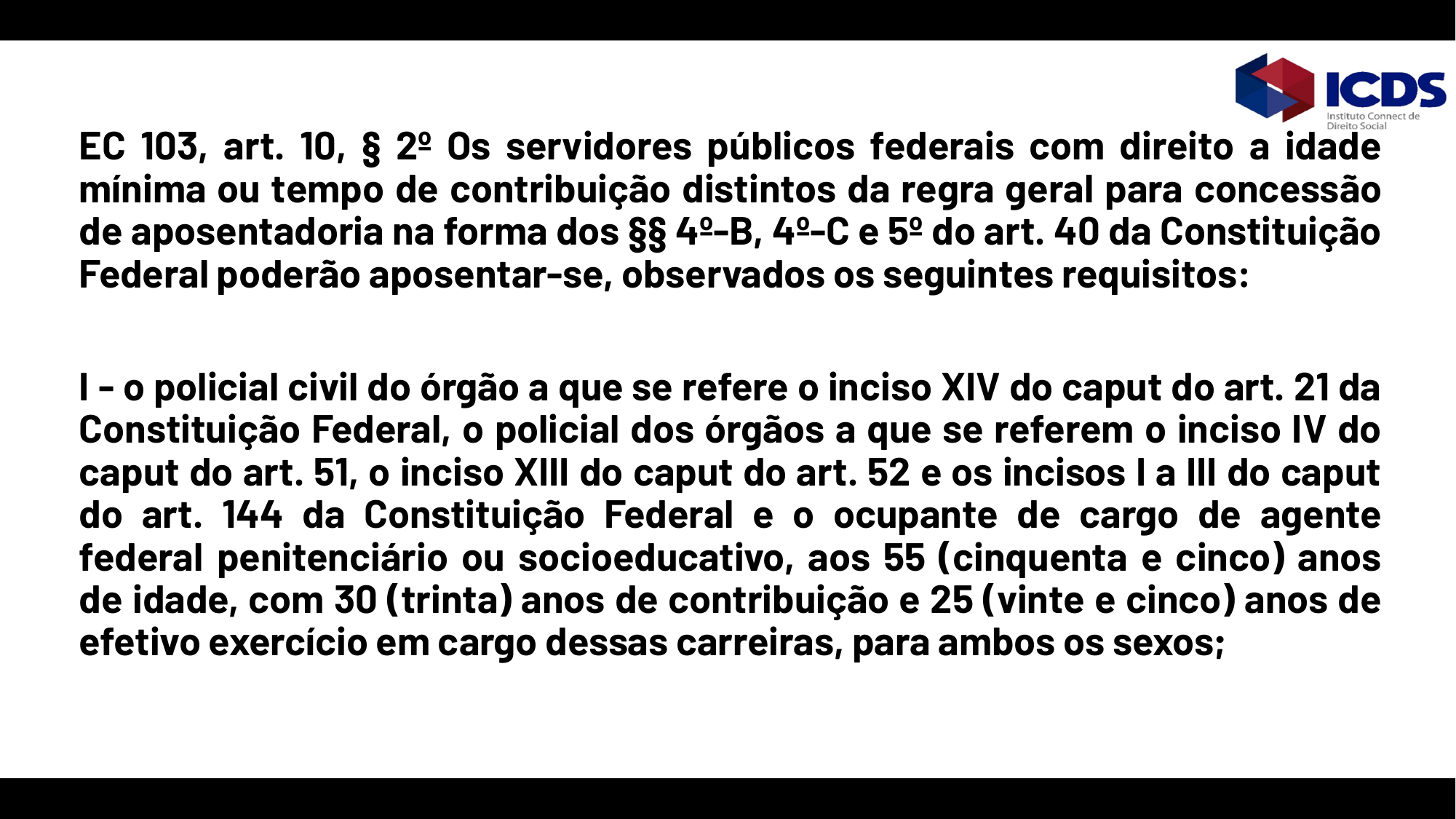

EC 103, art. 10, § 2º Os servidores públicos federais com direito a idade mínima ou tempo de contribuição distintos da regra geral para concessão de aposentadoria na forma dos §§ 4º-B, 4º-C e 5º do art. 40 da Constituição Federal poderão aposentar-se, observados os seguintes requisitos:

I - o policial civil do órgão a que se refere o inciso XIV do caput do art. 21 da Constituição Federal, o policial dos órgãos a que se referem o inciso IV do caput do art. 51, o inciso XIII do caput do art. 52 e os incisos I a III do caput do art. 144 da Constituição Federal e o ocupante de cargo de agente federal penitenciário ou socioeducativo, aos 55 (cinquenta e cinco) anos de idade, com 30 (trinta) anos de contribuição e 25 (vinte e cinco) anos de efetivo exercício em cargo dessas carreiras, para ambos os sexos;